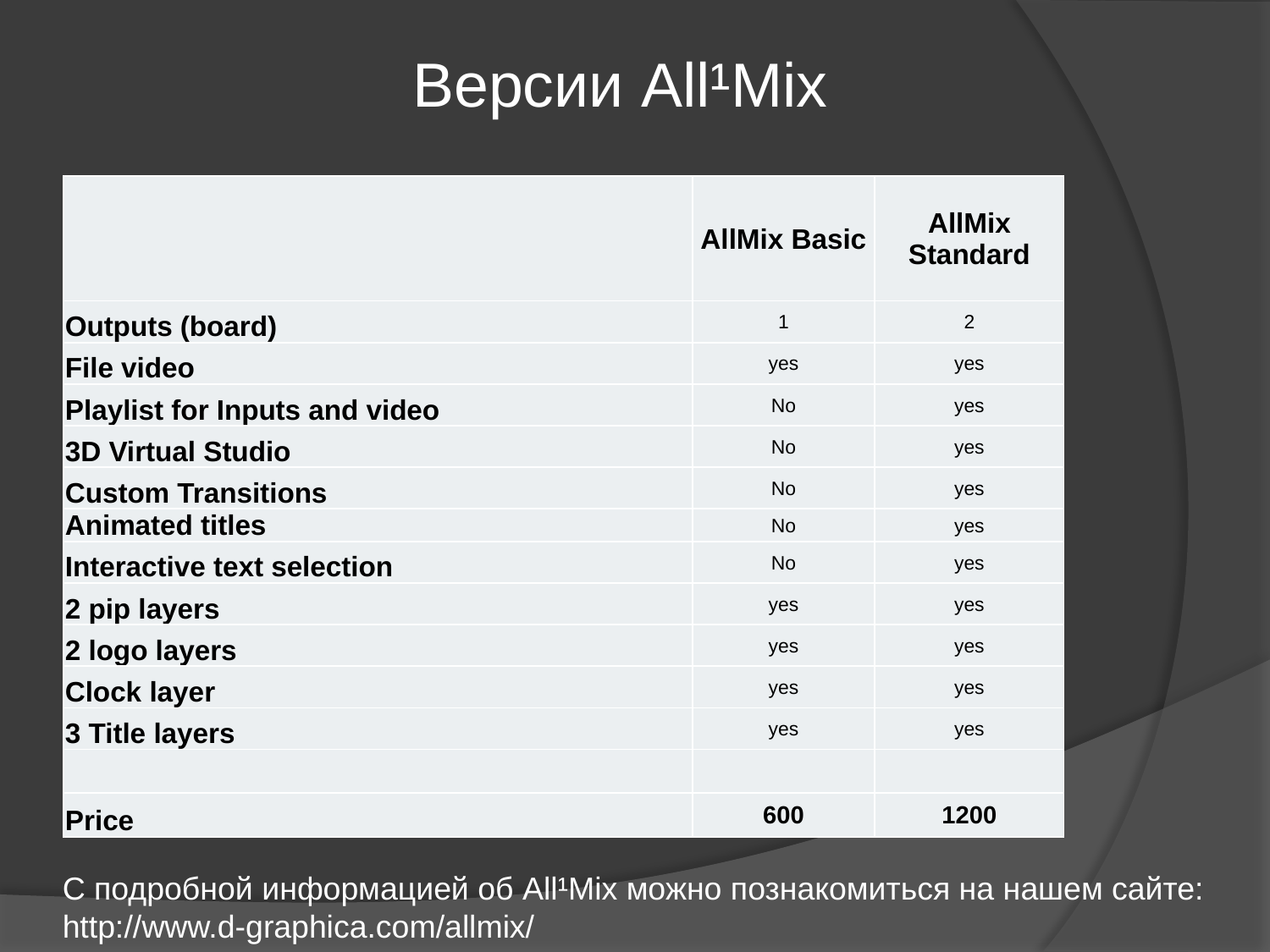

# Версии All¹Mix
|  | AllMix Basic | AllMix Standard |
| --- | --- | --- |
| Outputs (board) | 1 | 2 |
| File video | yes | yes |
| Playlist for Inputs and video | No | yes |
| 3D Virtual Studio | No | yes |
| Custom Transitions | No | yes |
| Animated titles | No | yes |
| Interactive text selection | No | yes |
| 2 pip layers | yes | yes |
| 2 logo layers | yes | yes |
| Clock layer | yes | yes |
| 3 Title layers | yes | yes |
|  |  |  |
| Price | 600 | 1200 |
С подробной информацией об All¹Mix можно познакомиться на нашем сайте:
http://www.d-graphica.com/allmix/